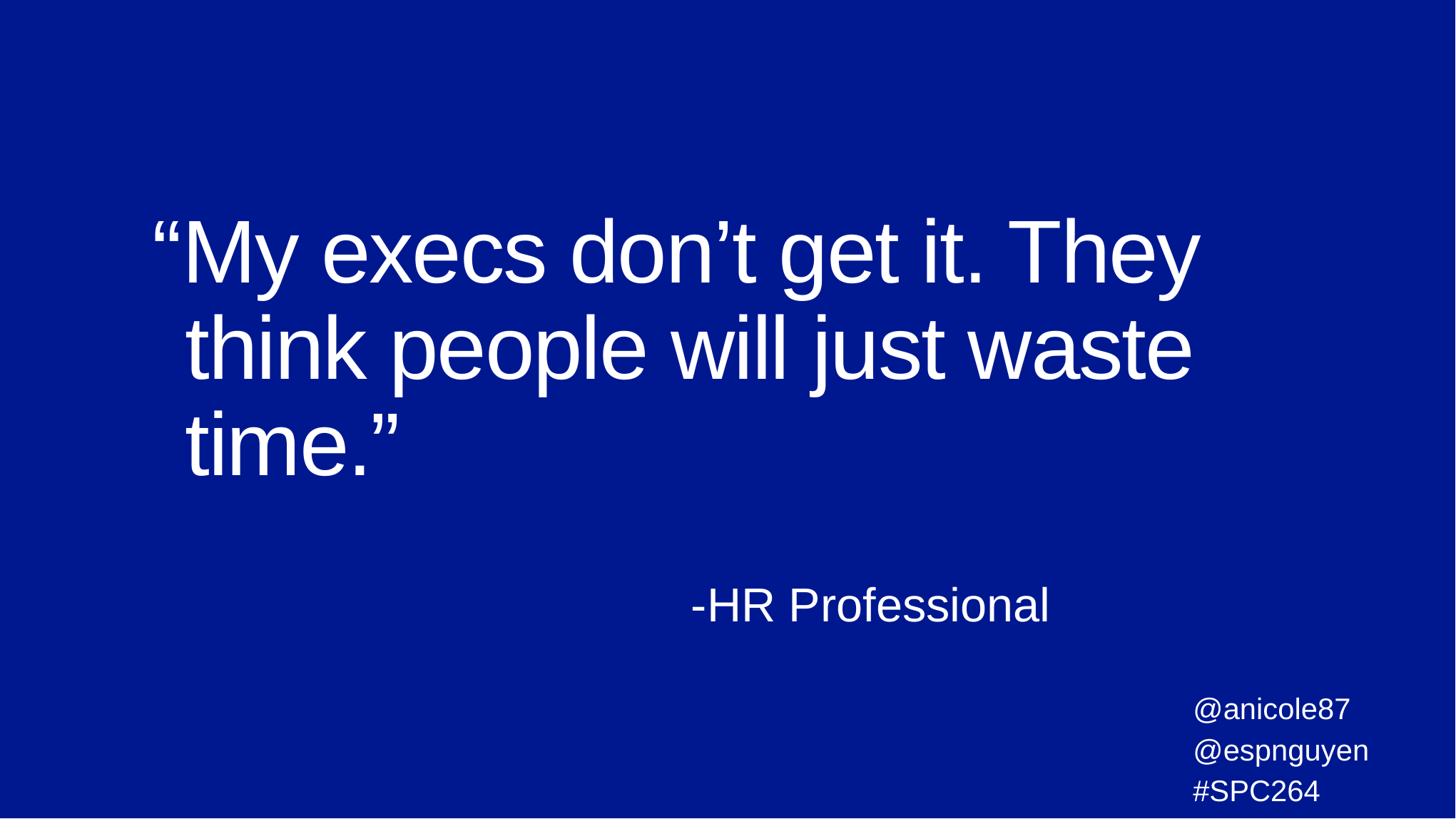

# “My execs don’t get it. They think people will just waste time.”
-HR Professional